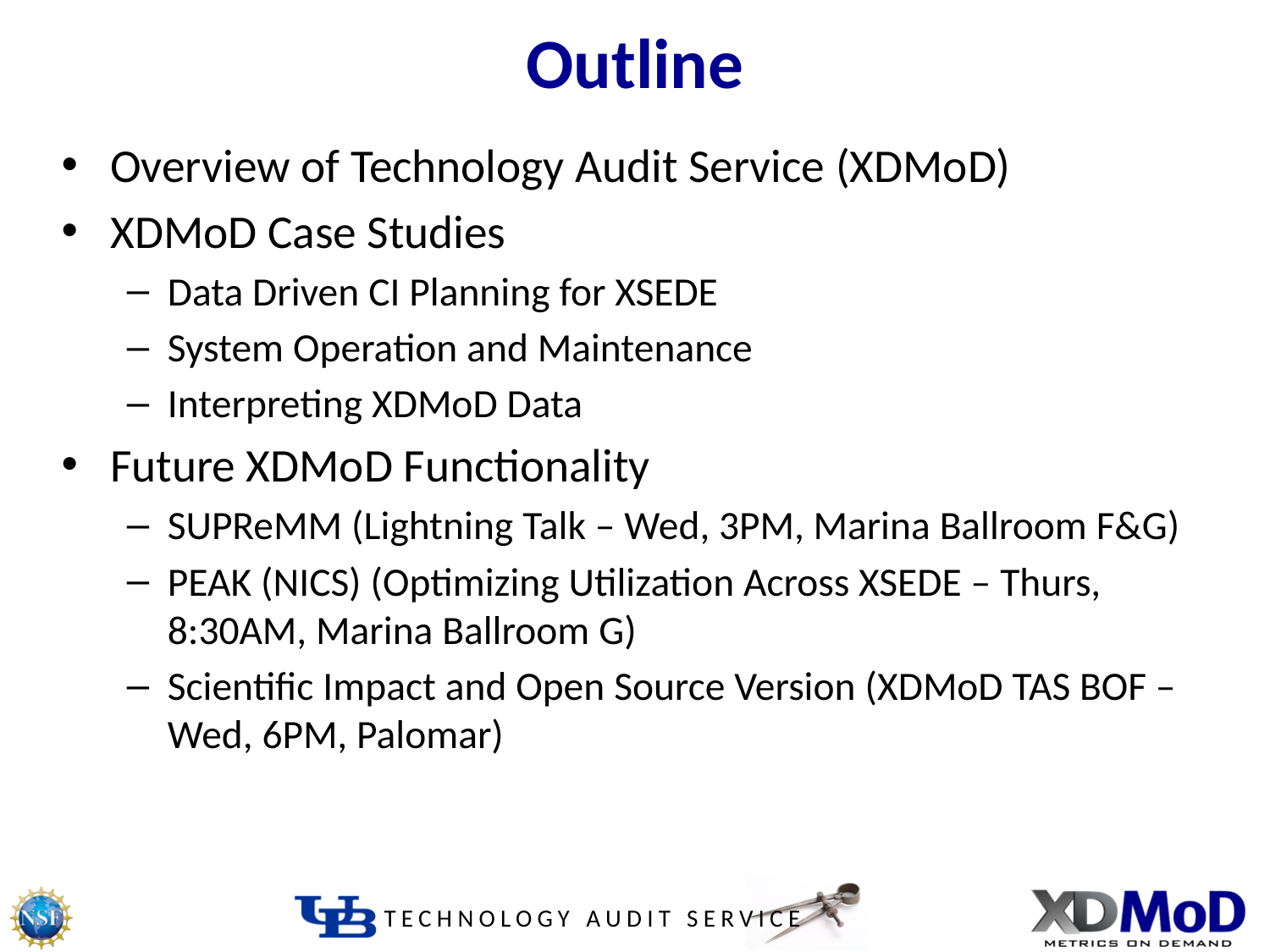

# Outline
Overview of Technology Audit Service (XDMoD)
XDMoD Case Studies
Data Driven CI Planning for XSEDE
System Operation and Maintenance
Interpreting XDMoD Data
Future XDMoD Functionality
SUPReMM (Lightning Talk – Wed, 3PM, Marina Ballroom F&G)
PEAK (NICS) (Optimizing Utilization Across XSEDE – Thurs, 8:30AM, Marina Ballroom G)
Scientific Impact and Open Source Version (XDMoD TAS BOF – Wed, 6PM, Palomar)